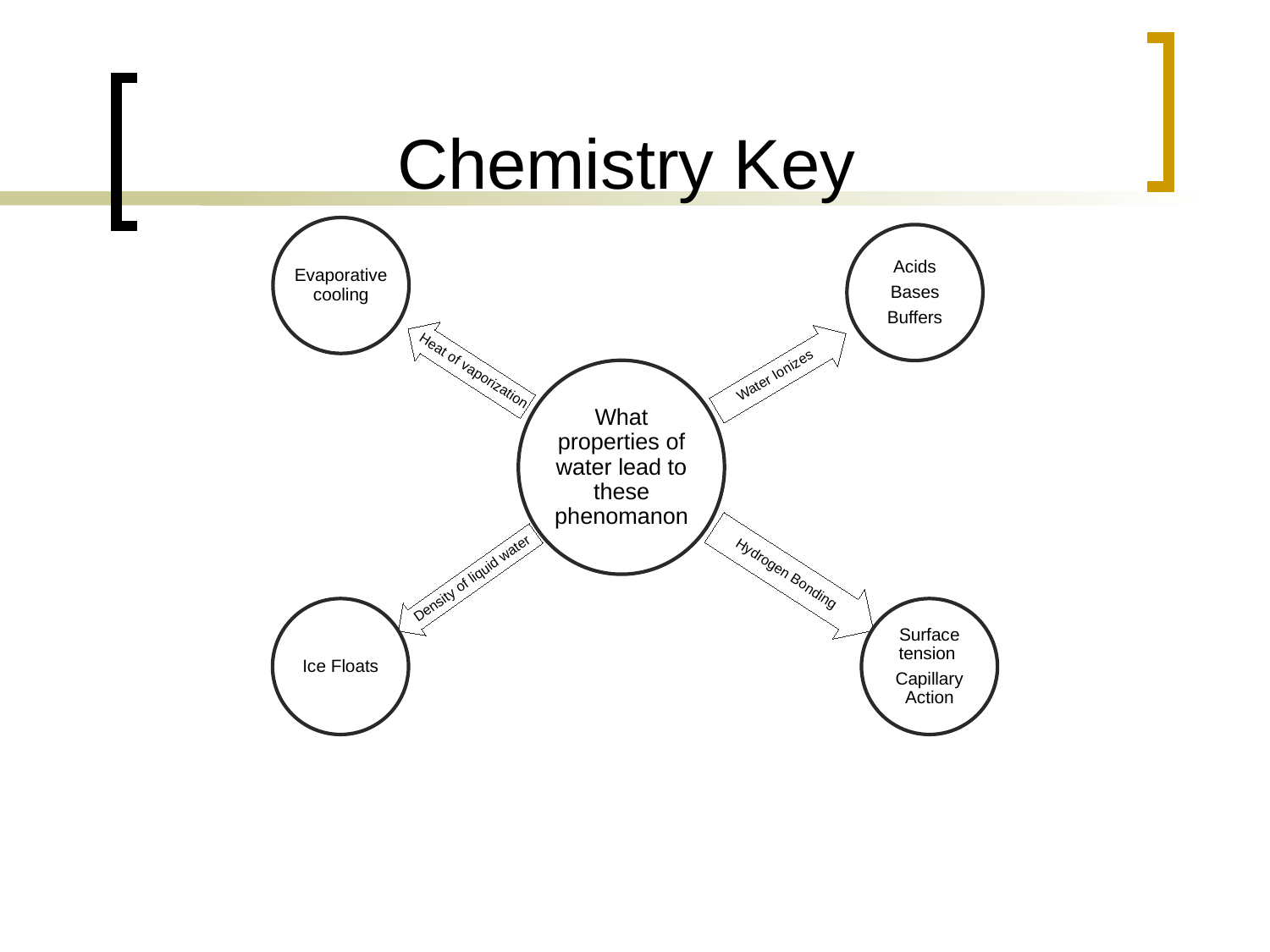

# Chemistry Key

Evaporative cooling

Acids
Bases
Buffers

Heat of vaporization

Water Ionizes

What properties of water lead to these phenomanon

Hydrogen Bonding

Density of liquid water

Ice Floats

Surface tension
Capillary Action